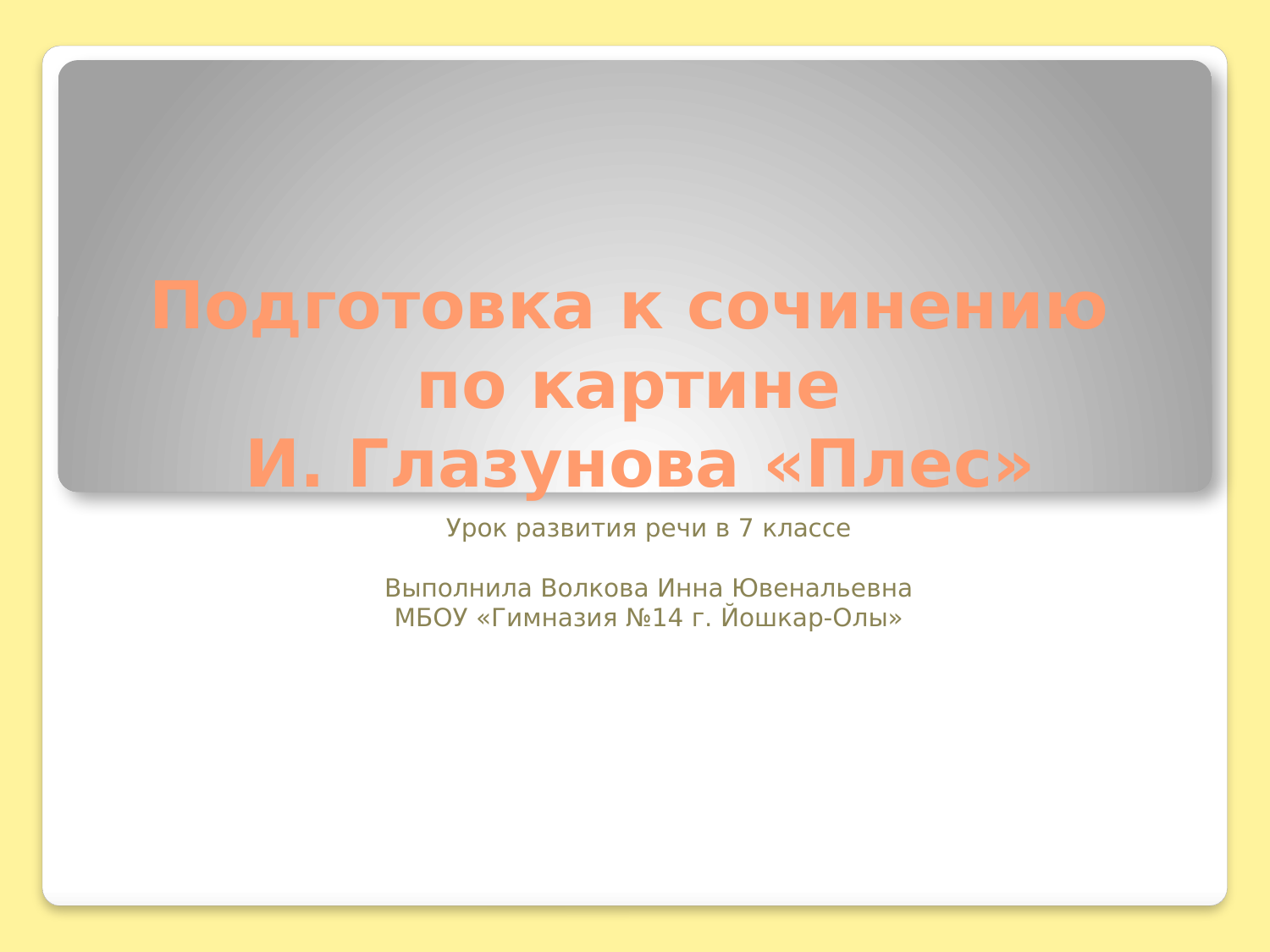

# Подготовка к сочинению по картине И. Глазунова «Плес»
Урок развития речи в 7 классе

Выполнила Волкова Инна Ювенальевна
МБОУ «Гимназия №14 г. Йошкар-Олы»